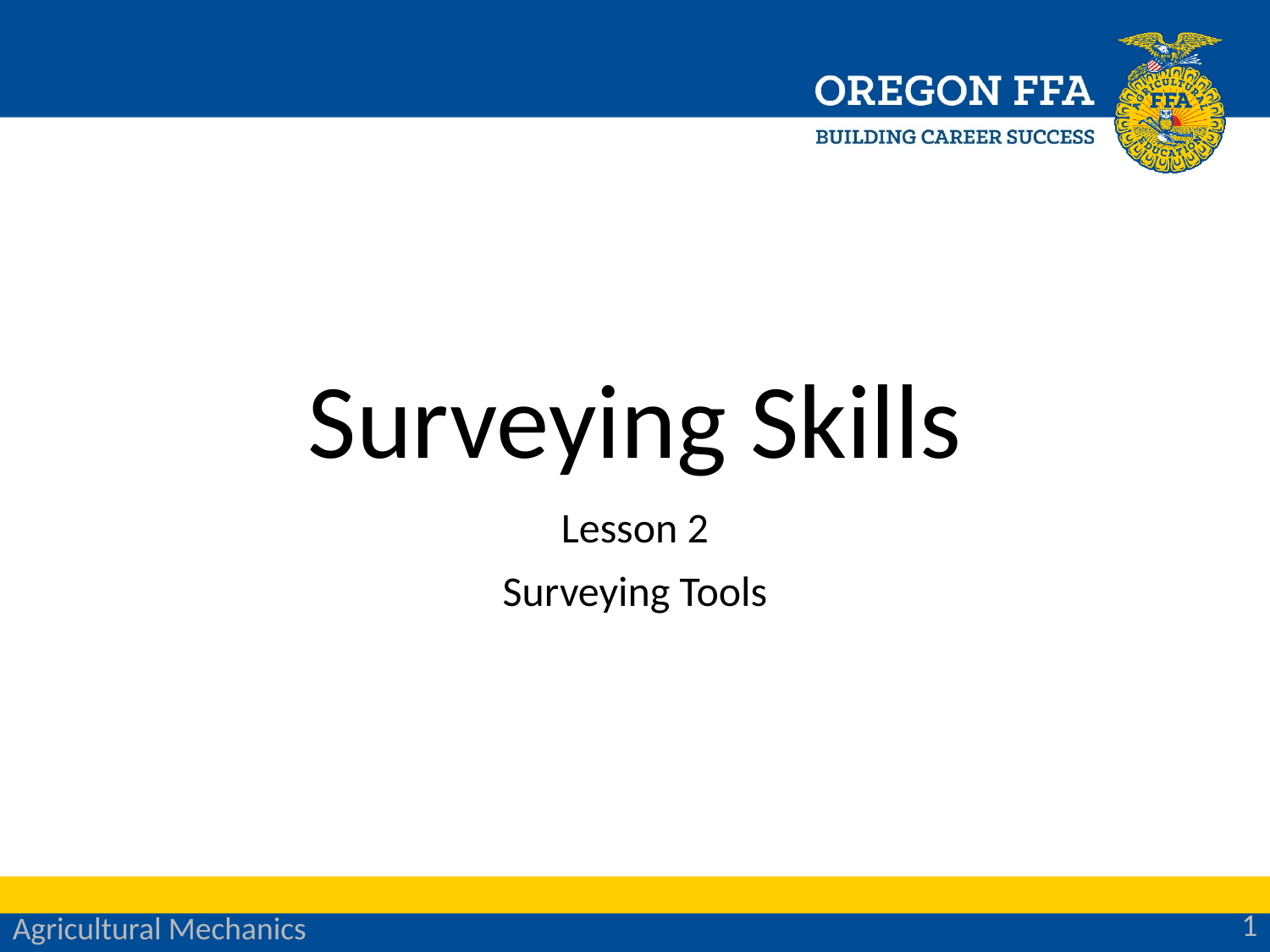

# Surveying Skills
Lesson 2
Surveying Tools

1
Agricultural Mechanics